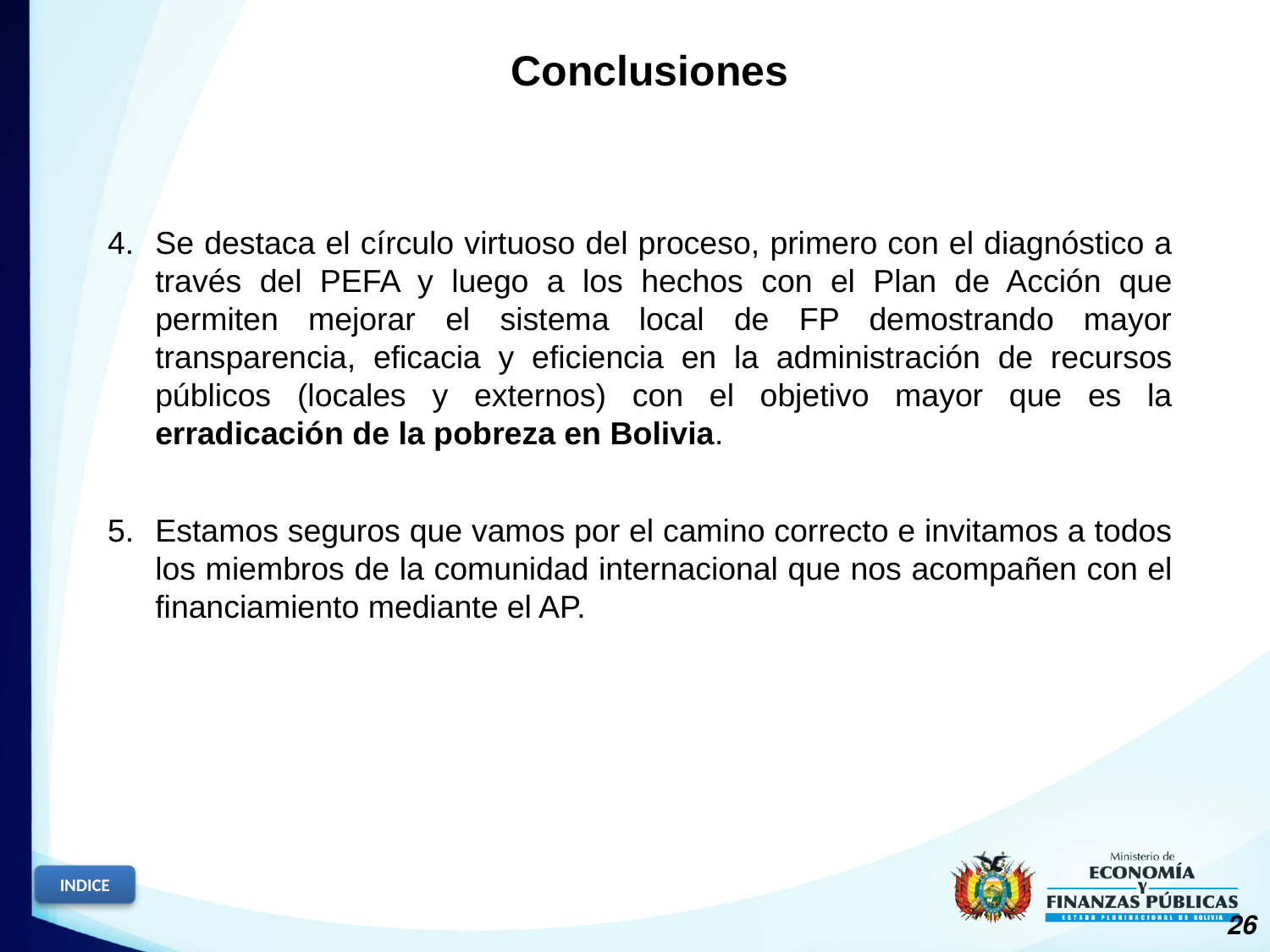

Conclusiones
Se destaca el círculo virtuoso del proceso, primero con el diagnóstico a través del PEFA y luego a los hechos con el Plan de Acción que permiten mejorar el sistema local de FP demostrando mayor transparencia, eficacia y eficiencia en la administración de recursos públicos (locales y externos) con el objetivo mayor que es la erradicación de la pobreza en Bolivia.

Estamos seguros que vamos por el camino correcto e invitamos a todos los miembros de la comunidad internacional que nos acompañen con el financiamiento mediante el AP.

INDICE
26